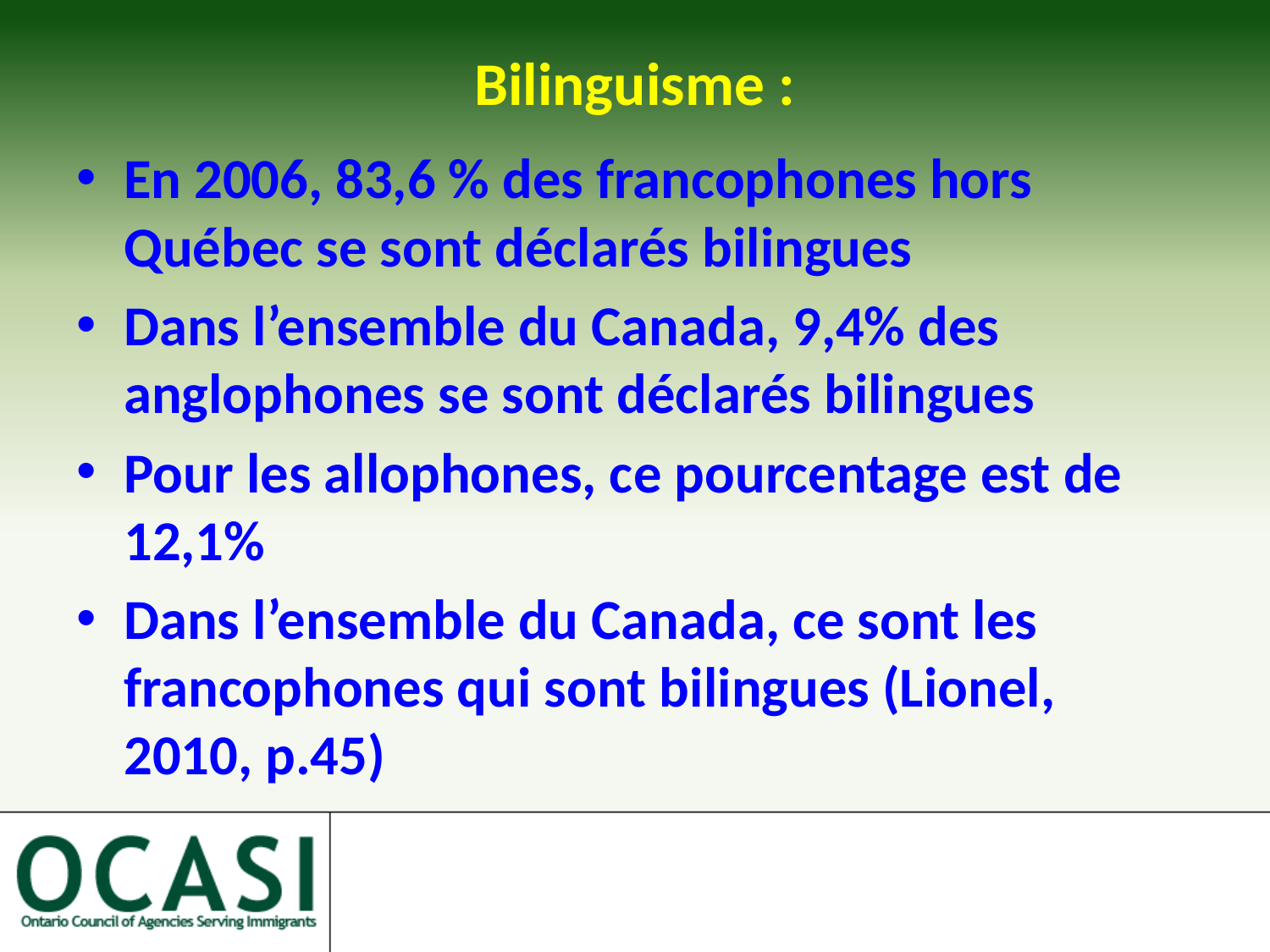

# Bilinguisme :
En 2006, 83,6 % des francophones hors Québec se sont déclarés bilingues
Dans l’ensemble du Canada, 9,4% des anglophones se sont déclarés bilingues
Pour les allophones, ce pourcentage est de 12,1%
Dans l’ensemble du Canada, ce sont les francophones qui sont bilingues (Lionel, 2010, p.45)